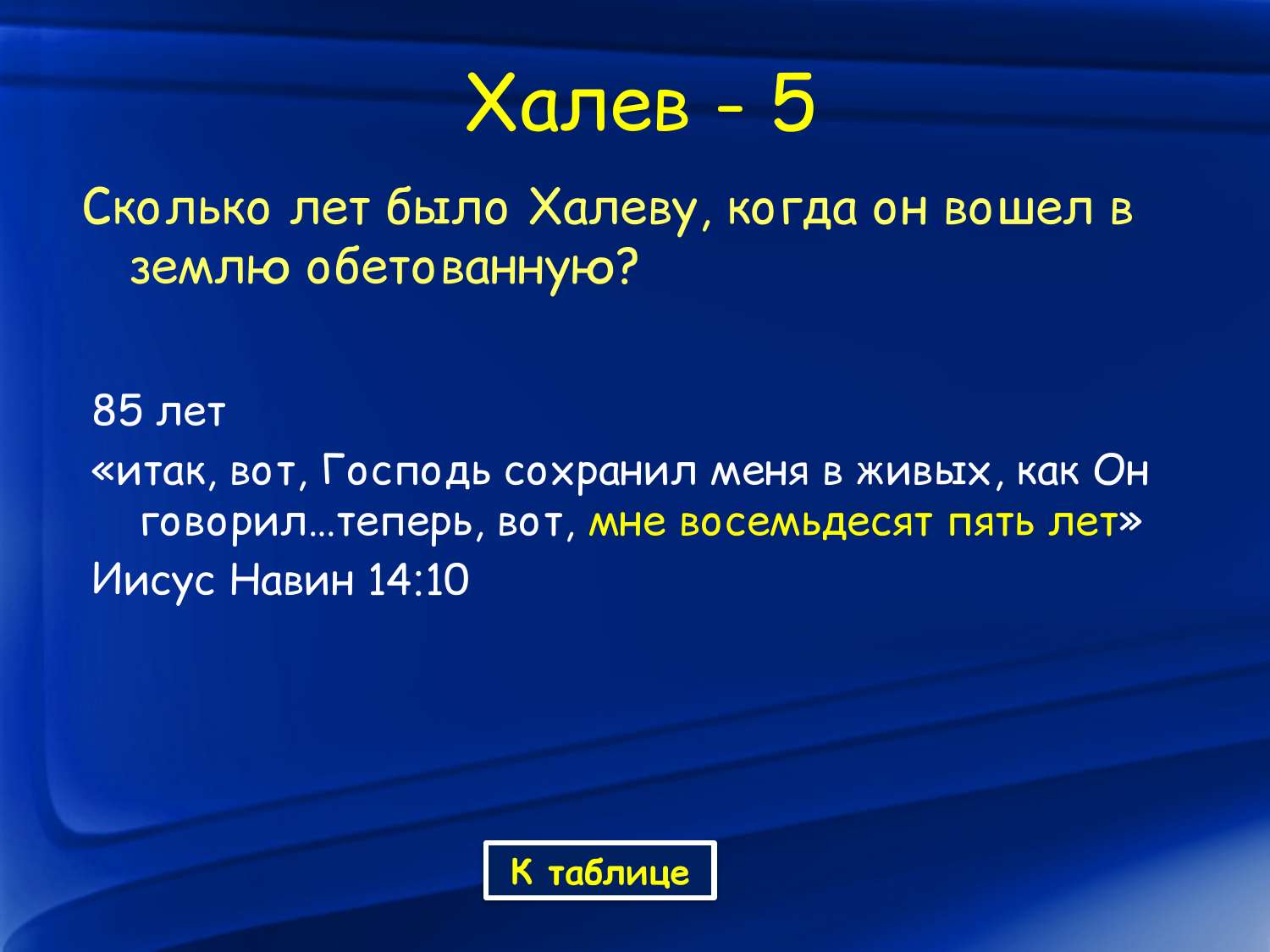

# Халев - 5
Сколько лет было Халеву, когда он вошел в землю обетованную?
85 лет
«итак, вот, Господь сохранил меня в живых, как Он говорил…теперь, вот, мне восемьдесят пять лет»
Иисус Навин 14:10
К таблице